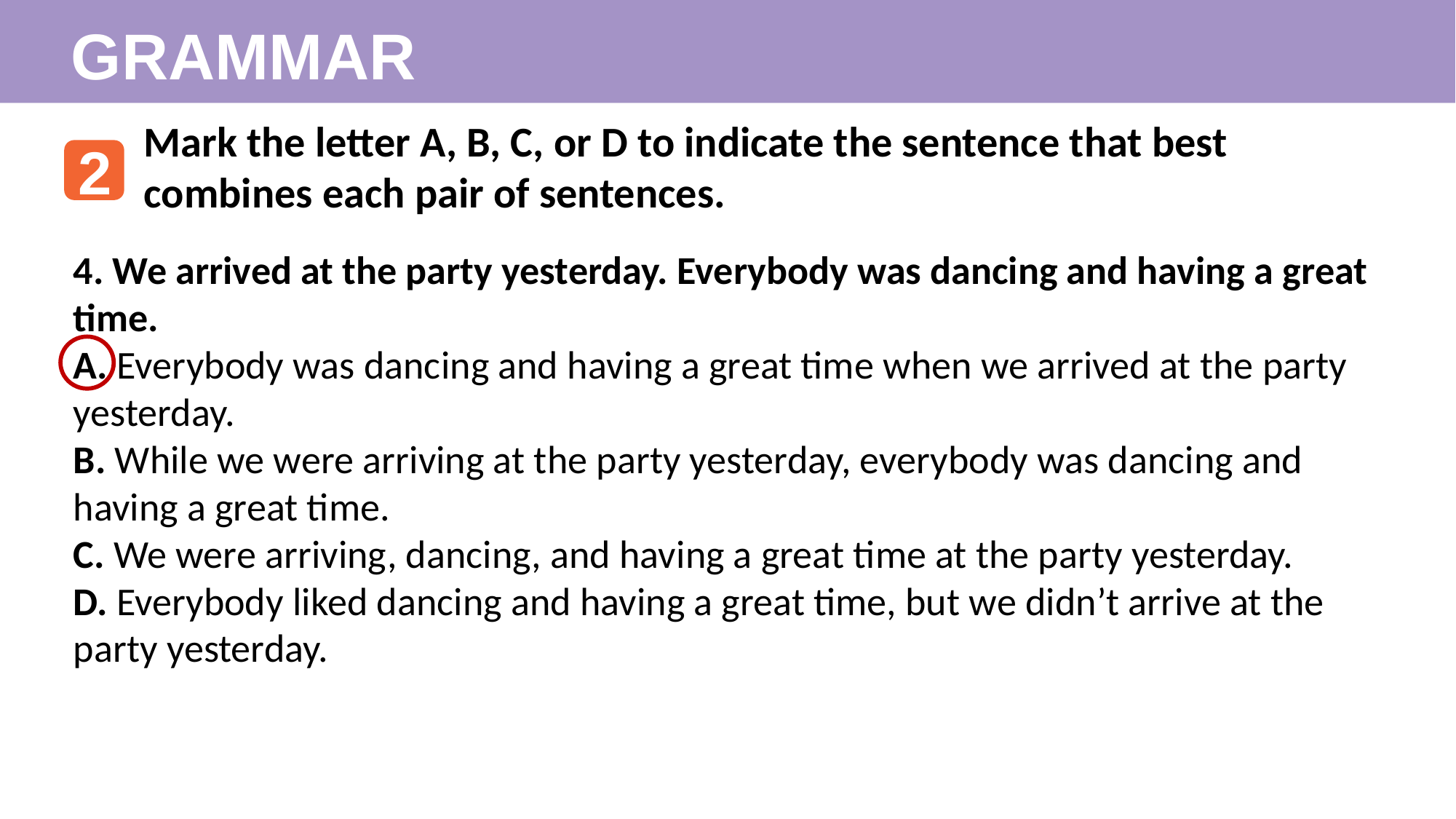

GRAMMAR
Mark the letter A, B, C, or D to indicate the sentence that best combines each pair of sentences.
2

4. We arrived at the party yesterday. Everybody was dancing and having a great time.
A. Everybody was dancing and having a great time when we arrived at the party
yesterday.
B. While we were arriving at the party yesterday, everybody was dancing and
having a great time.
C. We were arriving, dancing, and having a great time at the party yesterday.
D. Everybody liked dancing and having a great time, but we didn’t arrive at the
party yesterday.